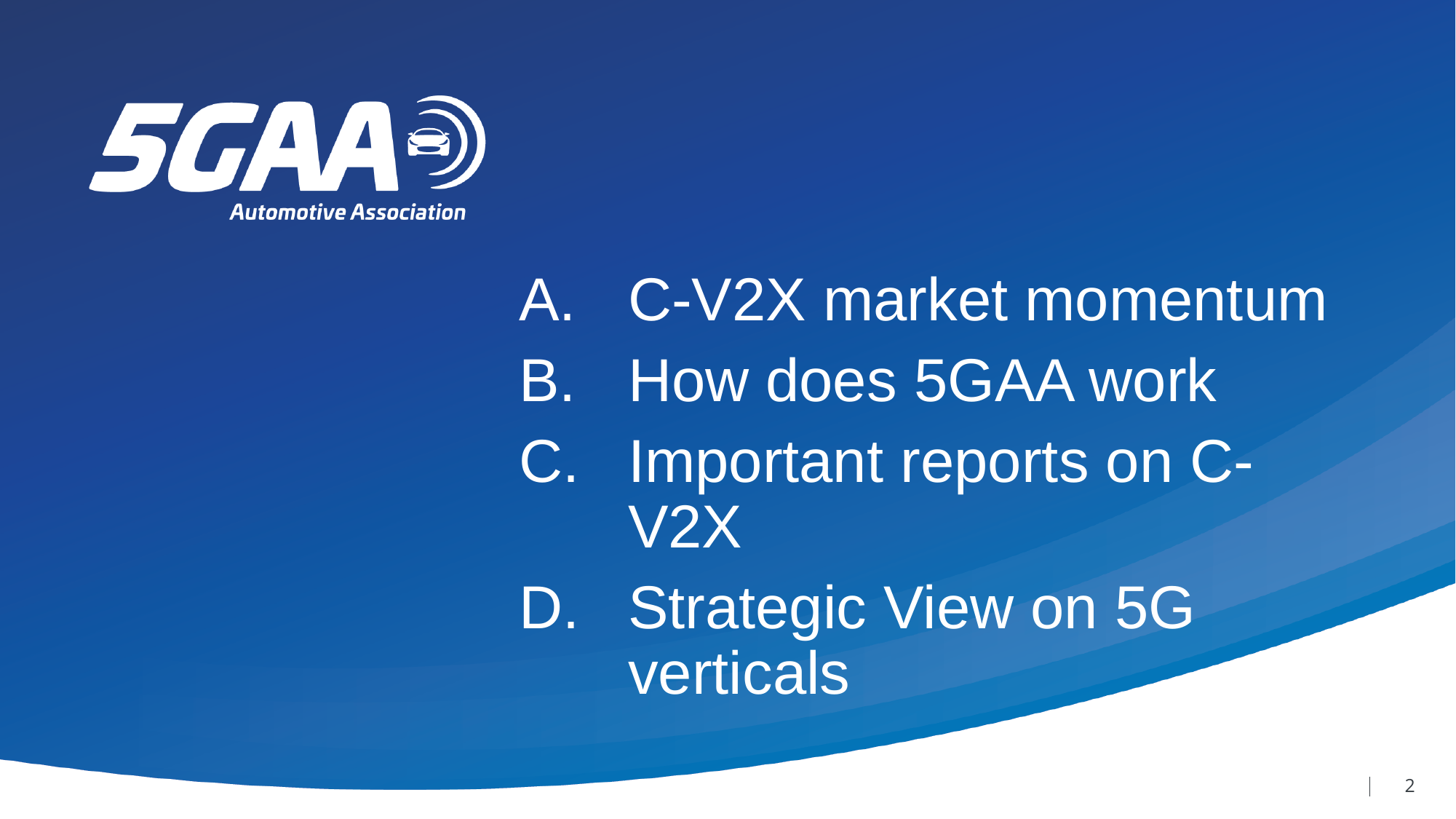

C-V2X market momentum
How does 5GAA work
Important reports on C-V2X
Strategic View on 5G verticals